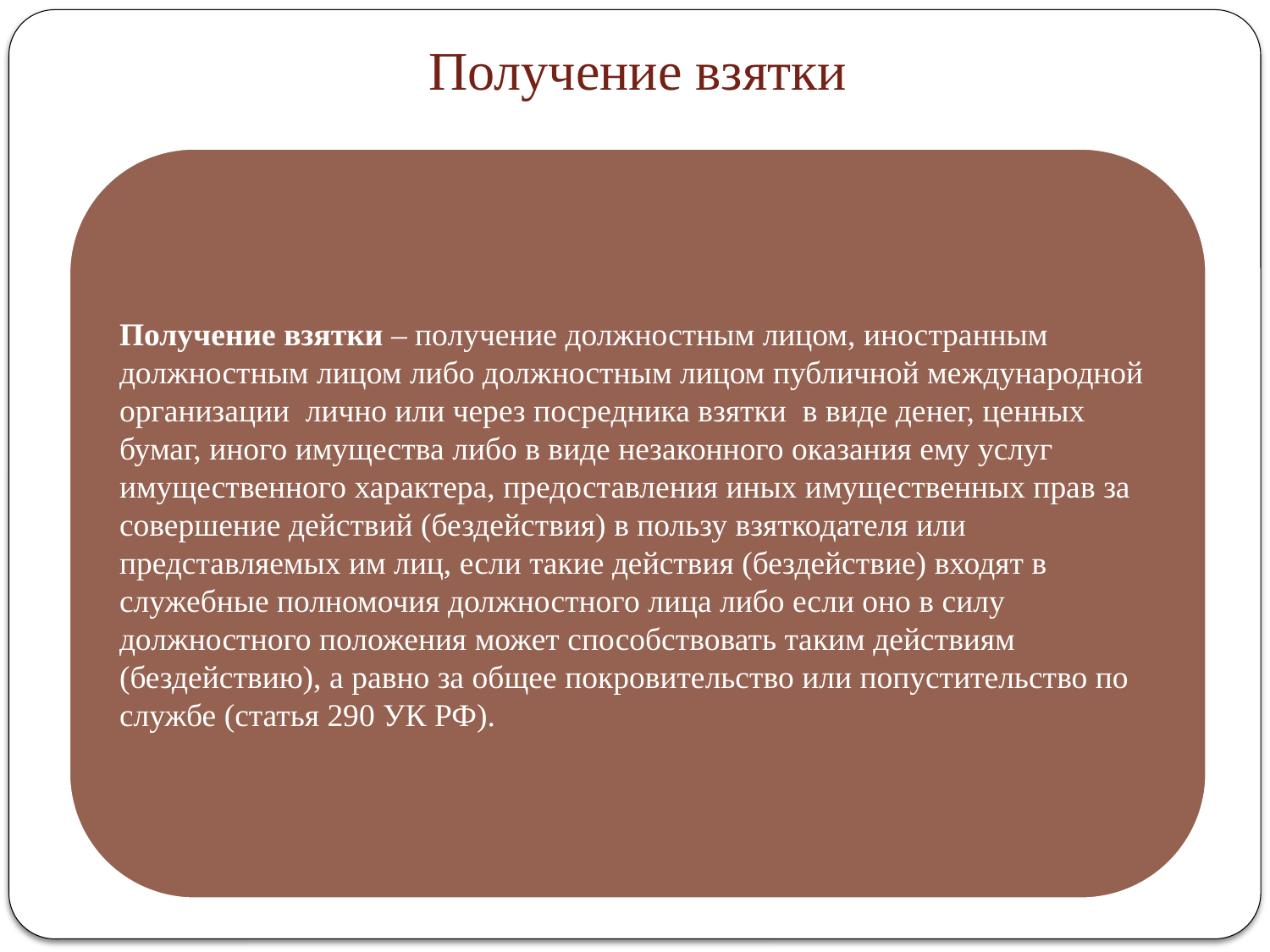

# Получение взятки
Получение взятки – получение должностным лицом, иностранным должностным лицом либо должностным лицом публичной международной организации  лично или через посредника взятки  в виде денег, ценных бумаг, иного имущества либо в виде незаконного оказания ему услуг имущественного характера, предоставления иных имущественных прав за совершение действий (бездействия) в пользу взяткодателя или представляемых им лиц, если такие действия (бездействие) входят в служебные полномочия должностного лица либо если оно в силу должностного положения может способствовать таким действиям (бездействию), а равно за общее покровительство или попустительство по службе (статья 290 УК РФ).